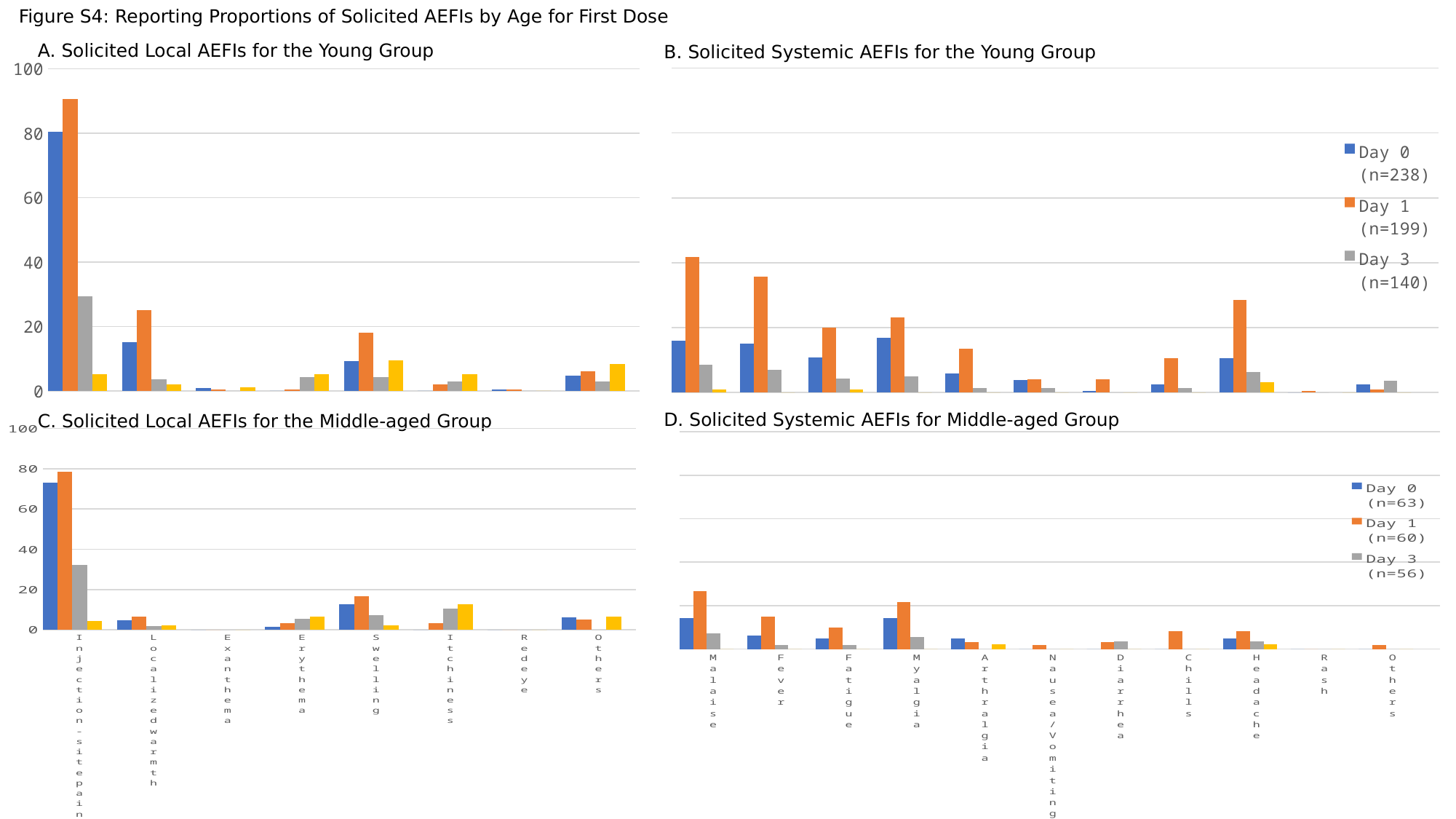

Figure S4: Reporting Proportions of Solicited AEFIs by Age for First Dose
A. Solicited Local AEFIs for the Young Group
B. Solicited Systemic AEFIs for the Young Group

### Chart

| Category | Day 0 | Day 1 | Day 3 | Day 7 |
|---|---|---|---|---|
|  | 80.30000000000001 | None | None | None |
|  | None | 90.5 | None | None |
| Injection-site pain | None | None | 29.299999999999997 | None |
|  | None | None | None | 5.2 |
|   | None | None | None | None |
|  | 15.1 | None | None | None |
|  | None | 25.1 | None | None |
| Localized warmth | None | None | 3.5999999999999996 | None |
|  | None | None | None | 2.1 |
|   | None | None | None | None |
|  | 0.8 | None | None | None |
|  | None | 0.5 | None | None |
| Exanthema | None | None | 0.0 | None |
|  | None | None | None | 1.0 |
|   | None | None | None | None |
|  | 0.0 | None | None | None |
|  | None | 0.5 | None | None |
| Erythema | None | None | 4.3 | None |
|  | None | None | None | 5.2 |
|   | None | None | None | None |
|  | 9.2 | None | None | None |
|  | None | 18.099999999999998 | None | None |
| Swelling | None | None | 4.3 | None |
|  | None | None | None | 9.4 |
|   | None | None | None | None |
|  | 0.0 | None | None | None |
|  | None | 2.0 | None | None |
| Itchiness | None | None | 2.9000000000000004 | None |
|  | None | None | None | 5.2 |
|   | None | None | None | None |
|  | 0.4 | None | None | None |
|  | None | 0.5 | None | None |
| Red eye | None | None | 0.0 | None |
|  | None | None | None | 0.0 |
|   | None | None | None | None |
|  | 4.6 | None | None | None |
|  | None | 6.0 | None | None |
| Others | None | None | 2.9000000000000004 | None |
|  | None | None | None | 8.3 |
|   | None | None | None | None |

### Chart

| Category | Day 0 | Day 1 | Day 3 | Day 7 |
|---|---|---|---|---|
|  | 16.0 | None | None | None |
|  | None | 41.699999999999996 | None | None |
| Malaise | None | None | 8.6 | None |
|  | None | None | None | 1.0 |
|   | None | None | None | None |
|  | 15.1 | None | None | None |
|  | None | 35.699999999999996 | None | None |
| Fever | None | None | 7.1 | None |
|  | None | None | None | 0.0 |
|   | None | None | None | None |
|  | 10.9 | None | None | None |
|  | None | 20.1 | None | None |
| Fatigue | None | None | 4.3 | None |
|  | None | None | None | 1.0 |
|   | None | None | None | None |
|  | 16.8 | None | None | None |
|  | None | 23.1 | None | None |
| Myalgia | None | None | 5.0 | None |
|  | None | None | None | 0.0 |
|   | None | None | None | None |
|  | 5.8999999999999995 | None | None | None |
|  | None | 13.600000000000001 | None | None |
| Arthralgia | None | None | 1.4000000000000001 | None |
|  | None | None | None | 0.0 |
|   | None | None | None | None |
|  | 3.8 | None | None | None |
|  | None | 4.0 | None | None |
| Nausea/
Vomiting | None | None | 1.4000000000000001 | None |
|  | None | None | None | 0.0 |
|   | None | None | None | None |
|  | 0.4 | None | None | None |
|  | None | 4.0 | None | None |
| Diarrhea | None | None | 0.0 | None |
|  | None | None | None | 0.0 |
|   | None | None | None | None |
|  | 2.5 | None | None | None |
|  | None | 10.6 | None | None |
| Chills | None | None | 1.4000000000000001 | None |
|  | None | None | None | 0.0 |
|   | None | None | None | None |
|  | 10.5 | None | None | None |
|  | None | 28.599999999999998 | None | None |
| Headache | None | None | 6.4 | None |
|  | None | None | None | 3.1 |
|   | None | None | None | None |
|  | 0.0 | None | None | None |
|  | None | 0.5 | None | None |
| Rash | None | None | 0.0 | None |
|  | None | None | None | None |
|   | None | None | None | 0.0 |
|  | 2.5 | None | None | None |
|  | None | 1.0 | None | None |
| Others  | None | None | 3.5999999999999996 | None |
|  | None | None | None | 0.0 |
|  | None | None | None | None |
|   | None | None | None | None |
D. Solicited Systemic AEFIs for Middle-aged Group
C. Solicited Local AEFIs for the Middle-aged Group

### Chart

| Category | Day 0 | Day 1 | Day 3 | Day 7 |
|---|---|---|---|---|
|  | 73.0 | None | None | None |
|  | None | 78.3 | None | None |
| Injection-site pain | None | None | 32.1 | None |
|  | None | None | None | 4.3 |
|   | None | None | None | None |
|  | 4.8 | None | None | None |
|  | None | 6.7 | None | None |
| Localized warmth | None | None | 1.7999999999999998 | None |
|  | None | None | None | 2.1 |
|   | None | None | None | None |
|  | 0.0 | None | None | None |
|  | None | 0.0 | None | None |
| Exanthema | None | None | 0.0 | None |
|  | None | None | None | 0.0 |
|   | None | None | None | None |
|  | 1.6 | None | None | None |
|  | None | 3.3000000000000003 | None | None |
| Erythema | None | None | 5.4 | None |
|  | None | None | None | 6.4 |
|   | None | None | None | None |
|  | 12.7 | None | None | None |
|  | None | 16.7 | None | None |
| Swelling | None | None | 7.1 | None |
|  | None | None | None | 2.1 |
|   | None | None | None | None |
|  | 0.0 | None | None | None |
|  | None | 3.3000000000000003 | None | None |
| Itchiness | None | None | 10.7 | None |
|  | None | None | None | 12.8 |
|   | None | None | None | None |
|  | 0.0 | None | None | None |
|  | None | 0.0 | None | None |
| Red eye | None | None | 0.0 | None |
|  | None | None | None | 0.0 |
|   | None | None | None | None |
|  | 6.3 | None | None | None |
|  | None | 5.0 | None | None |
| Others | None | None | 0.0 | None |
|  | None | None | None | 6.4 |
|   | None | None | None | None |

### Chart

| Category | Day 0 | Day 1 | Day 3 | Day 7 |
|---|---|---|---|---|
|  | 14.299999999999999 | None | None | None |
|  | None | 26.700000000000003 | None | None |
| Malaise | None | None | 7.1 | None |
|  | None | None | None | 0.0 |
|   | None | None | None | None |
|  | 6.3 | None | None | None |
|  | None | 15.0 | None | None |
| Fever | None | None | 1.7999999999999998 | None |
|  | None | None | None | 0.0 |
|   | None | None | None | None |
|  | 4.8 | None | None | None |
|  | None | 10.0 | None | None |
| Fatigue | None | None | 1.7999999999999998 | None |
|  | None | None | None | 0.0 |
|   | None | None | None | None |
|  | 14.299999999999999 | None | None | None |
|  | None | 21.7 | None | None |
| Myalgia | None | None | 5.4 | None |
|  | None | None | None | 0.0 |
|   | None | None | None | None |
|  | 4.8 | None | None | None |
|  | None | 3.3000000000000003 | None | None |
| Arthralgia | None | None | 0.0 | None |
|  | None | None | None | 2.1 |
|   | None | None | None | None |
|  | 0.0 | None | None | None |
|  | None | 1.7000000000000002 | None | None |
| Nausea/
Vomiting | None | None | 0.0 | None |
|  | None | None | None | 0.0 |
|   | None | None | None | None |
|  | 0.0 | None | None | None |
|  | None | 3.3000000000000003 | None | None |
| Diarrhea | None | None | 3.5999999999999996 | None |
|  | None | None | None | 0.0 |
|   | None | None | None | None |
|  | 0.0 | None | None | None |
|  | None | 8.3 | None | None |
| Chills | None | None | 0.0 | None |
|  | None | None | None | 0.0 |
|   | None | None | None | None |
|  | 4.8 | None | None | None |
|  | None | 8.3 | None | None |
| Headache | None | None | 3.5999999999999996 | None |
|  | None | None | None | 2.1 |
|   | None | None | None | None |
|  | 0.0 | None | None | None |
|  | None | 0.0 | None | None |
| Rash | None | None | 0.0 | None |
|  | None | None | None | 0.0 |
|   | None | None | None | None |
|  | 0.0 | None | None | None |
|  | None | 1.7000000000000002 | None | None |
| Others  | None | None | 0.0 | None |
|  | None | None | None | 0.0 |
|  | None | None | None | None |
|   | None | None | None | None |